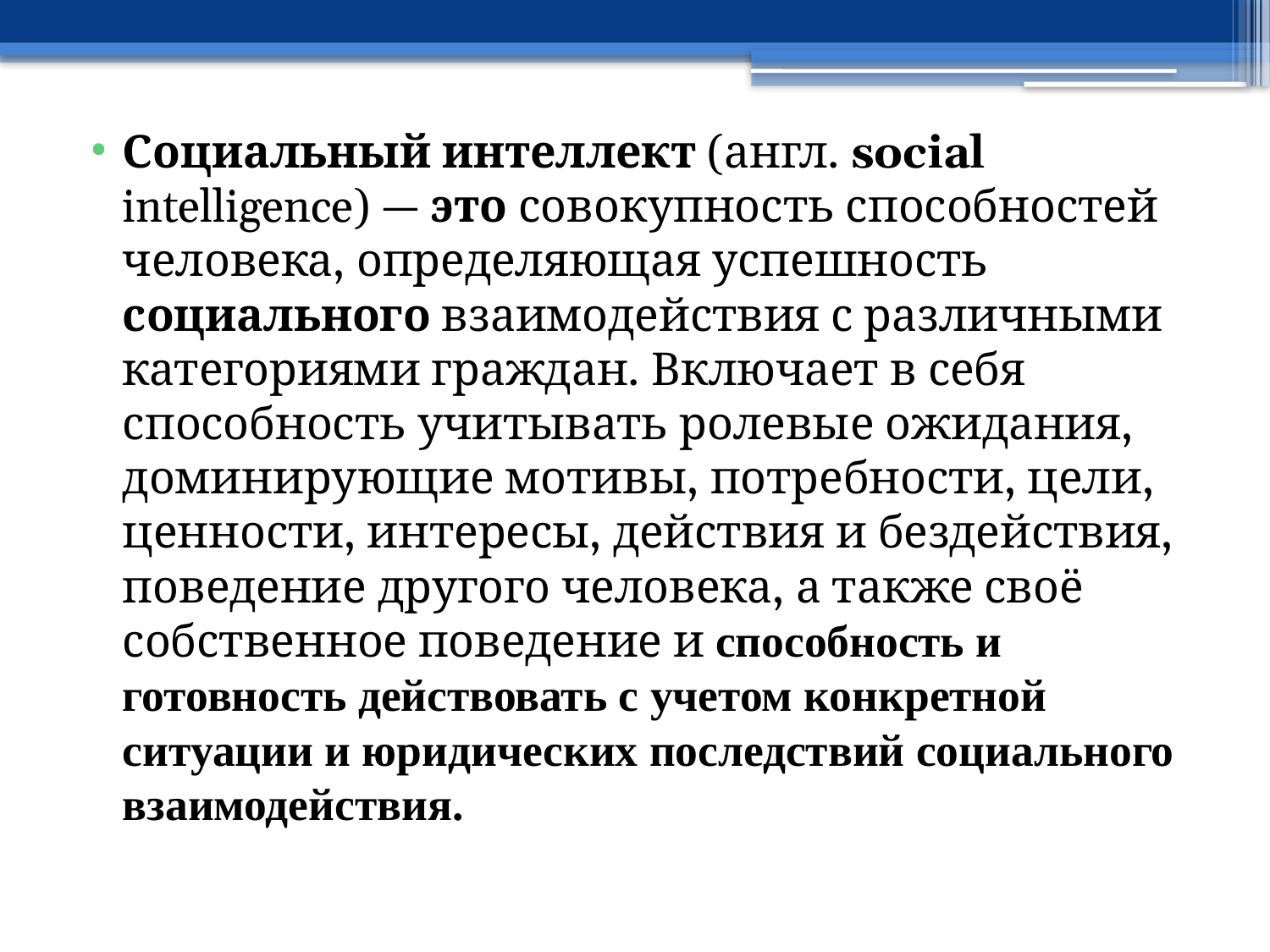

Социальный интеллект (англ. social intelligence) — это совокупность способностей человека, определяющая успешность социального взаимодействия с различными категориями граждан. Включает в себя способность учитывать ролевые ожидания, доминирующие мотивы, потребности, цели, ценности, интересы, действия и бездействия, поведение другого человека, а также своё собственное поведение и способность и готовность действовать с учетом конкретной ситуации и юридических последствий социального взаимодействия.
#